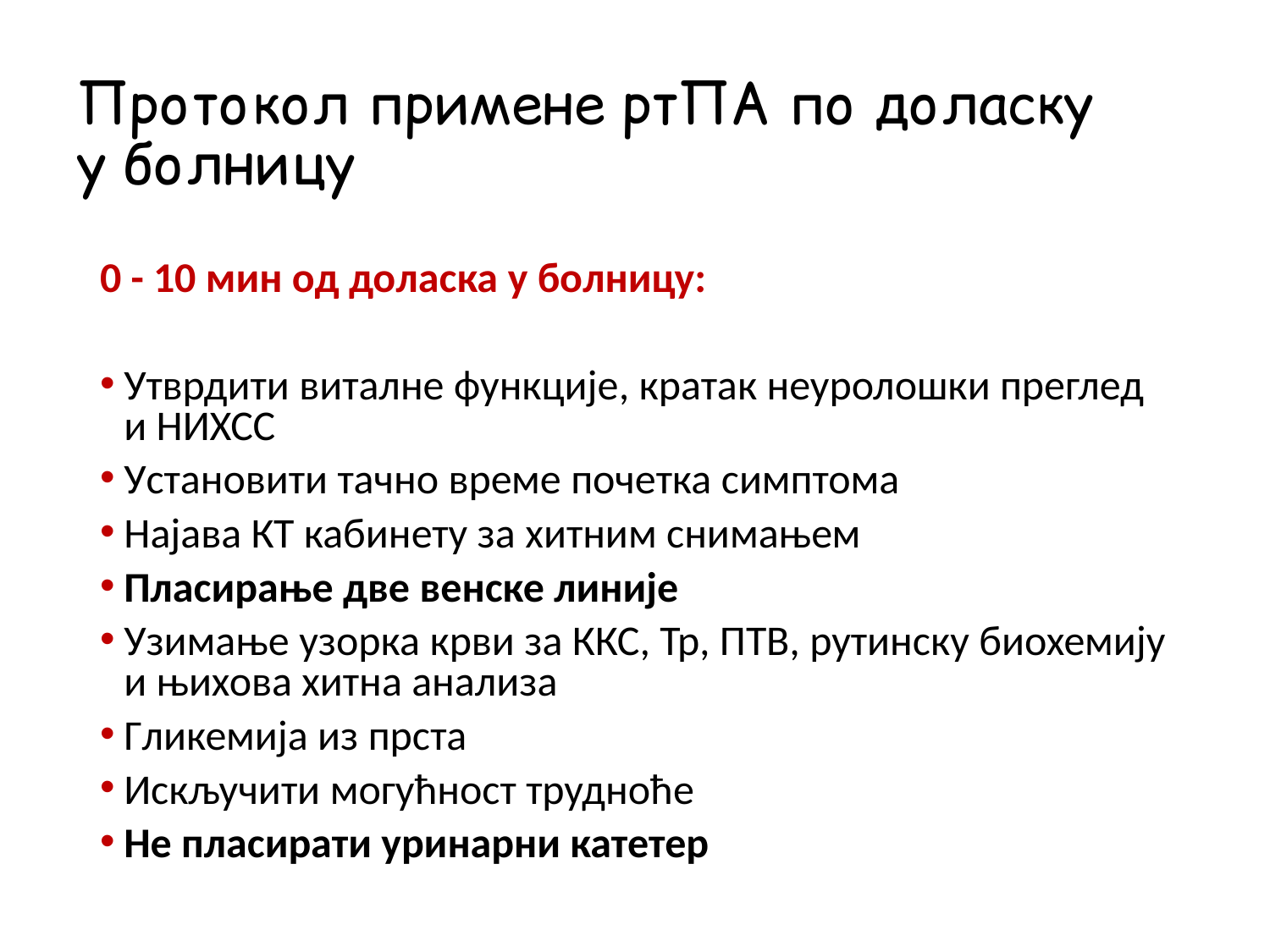

# Протокол примене ртПА по доласку у болницу
0 - 10 мин од доласка у болницу:

Утврдити виталне функције, кратак неуролошки преглед и НИХСС
Установити тачно време почетка симптома
Најава КТ кабинету за хитним снимањем
Пласирање две венске линије
Узимање узорка крви за ККС, Тр, ПТВ, рутинску биохемију и њихова хитна анализа
Гликемија из прста
Искључити могућност трудноће
Не пласирати уринарни катетер